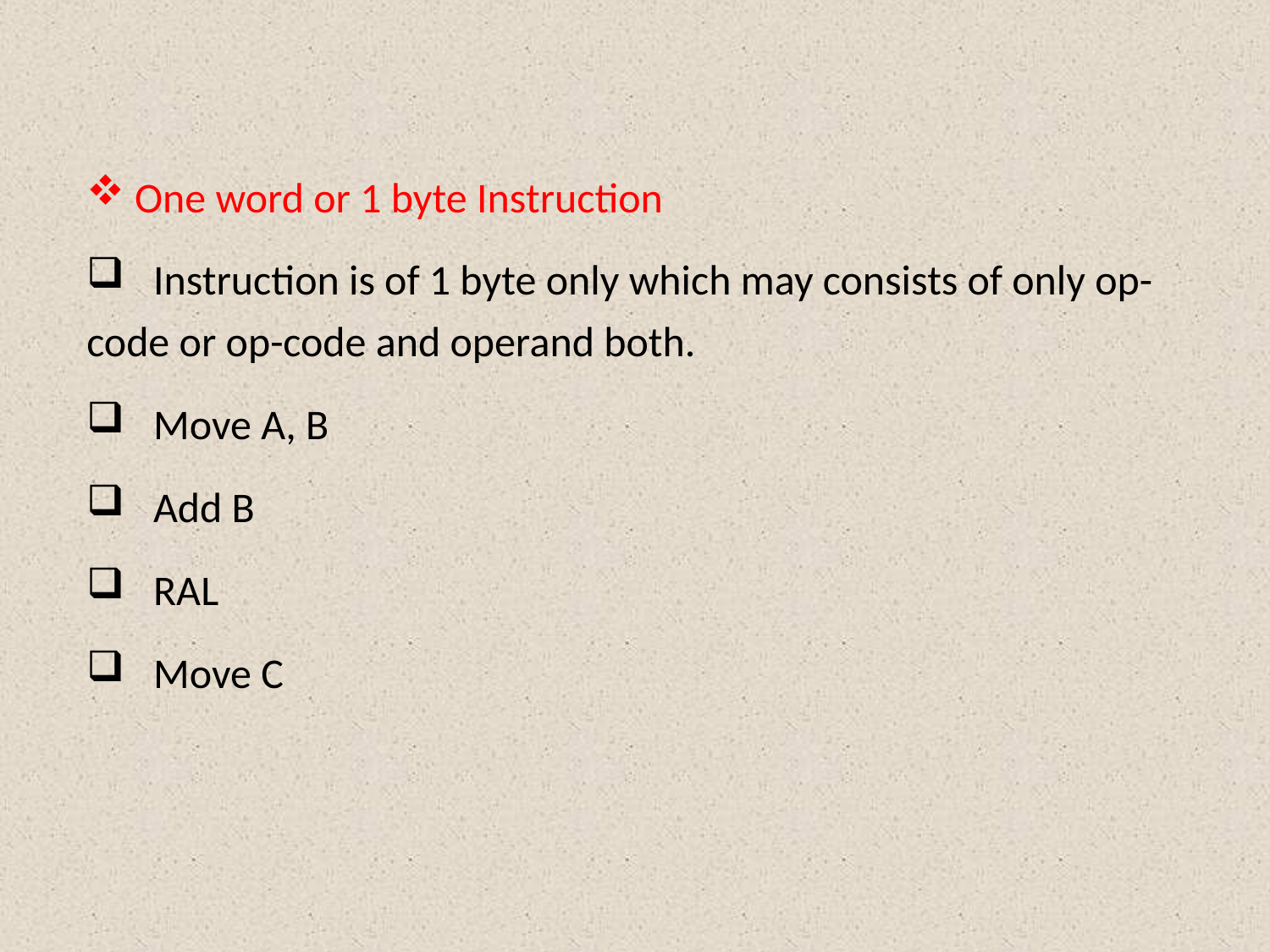

One word or 1 byte Instruction
   Instruction is of 1 byte only which may consists of only op-code or op-code and operand both.
   Move A, B
   Add B
   RAL
   Move C